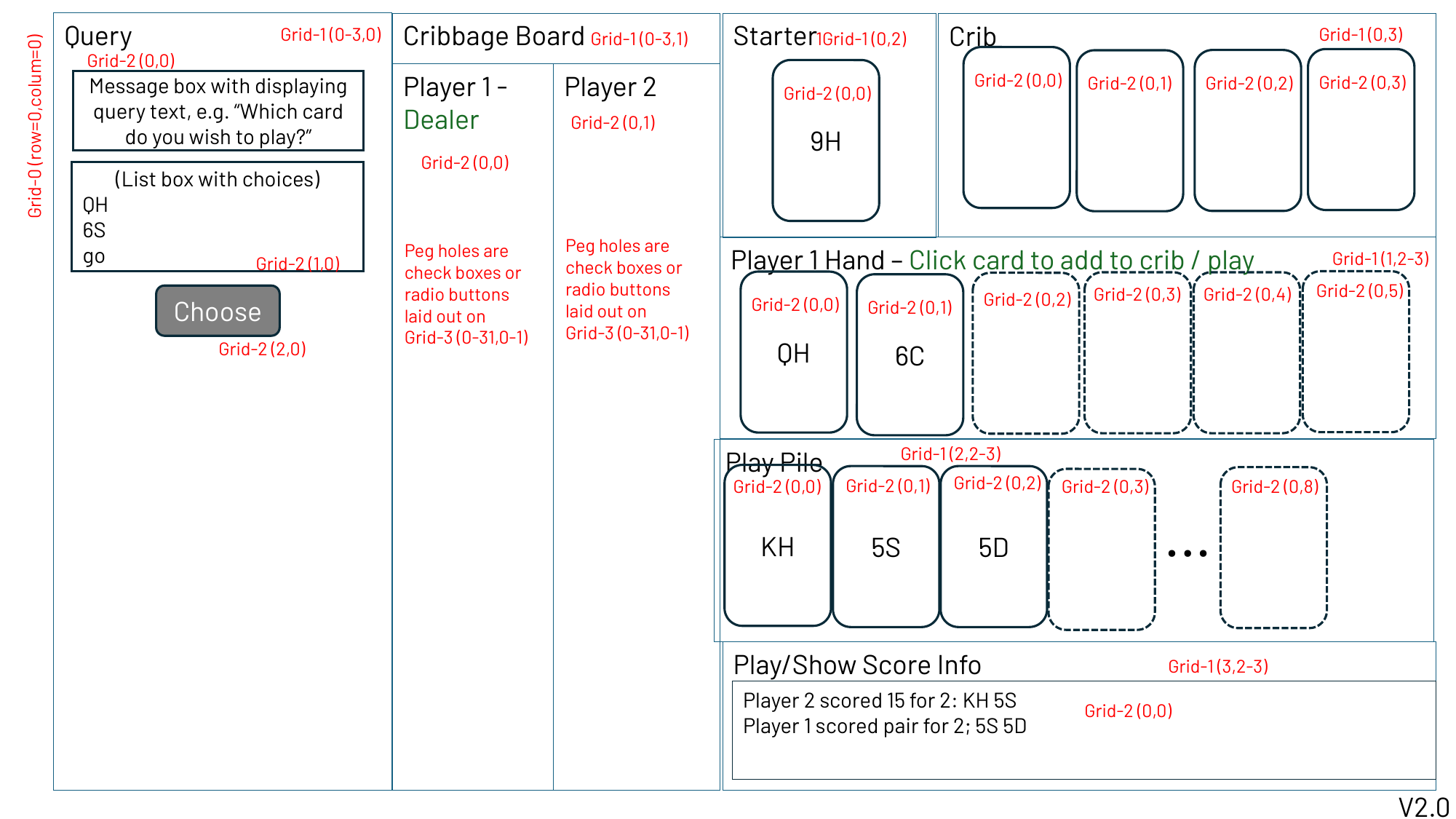

Query
Starter
Cribbage Board
Crib
Grid-1 (0,3)
Grid-1 (0-3,0)
1Grid-1 (0,2)
Grid-1 (0-3,1)
Grid-2 (0,0)

9H
Grid-2 (0,0)
Player 1 - Dealer
Player 2
Grid-2 (0,3)
Grid-2 (0,2)
Grid-2 (0,1)
Message box with displaying query text, e.g. “Which card do you wish to play?”
Grid-2 (0,0)
Grid-2 (0,1)
Grid-0 (row=0,colum=0)
Grid-2 (0,0)
(List box with choices)
QH
6S
go
Peg holes are check boxes or radio buttons laid out on
Grid-3 (0-31,0-1)
Peg holes are check boxes or radio buttons laid out on
Grid-3 (0-31,0-1)
Player 1 Hand – Click card to add to crib / play
Grid-1 (1,2-3)
Grid-2 (1,0)

QH

Grid-2 (0,5)
6C
Grid-2 (0,4)
Grid-2 (0,3)
Grid-2 (0,2)
Choose
Grid-2 (0,0)
Grid-2 (0,1)
Grid-2 (2,0)
Grid-1 (2,2-3)
Play Pile
KH
Grid-2 (0,2)
5S
5D

Grid-2 (0,1)

Grid-2 (0,3)
Grid-2 (0,8)
Grid-2 (0,0)
…
Play/Show Score Info
Grid-1 (3,2-3)
Player 2 scored 15 for 2: KH 5S
Player 1 scored pair for 2; 5S 5D
Grid-2 (0,0)
V2.0